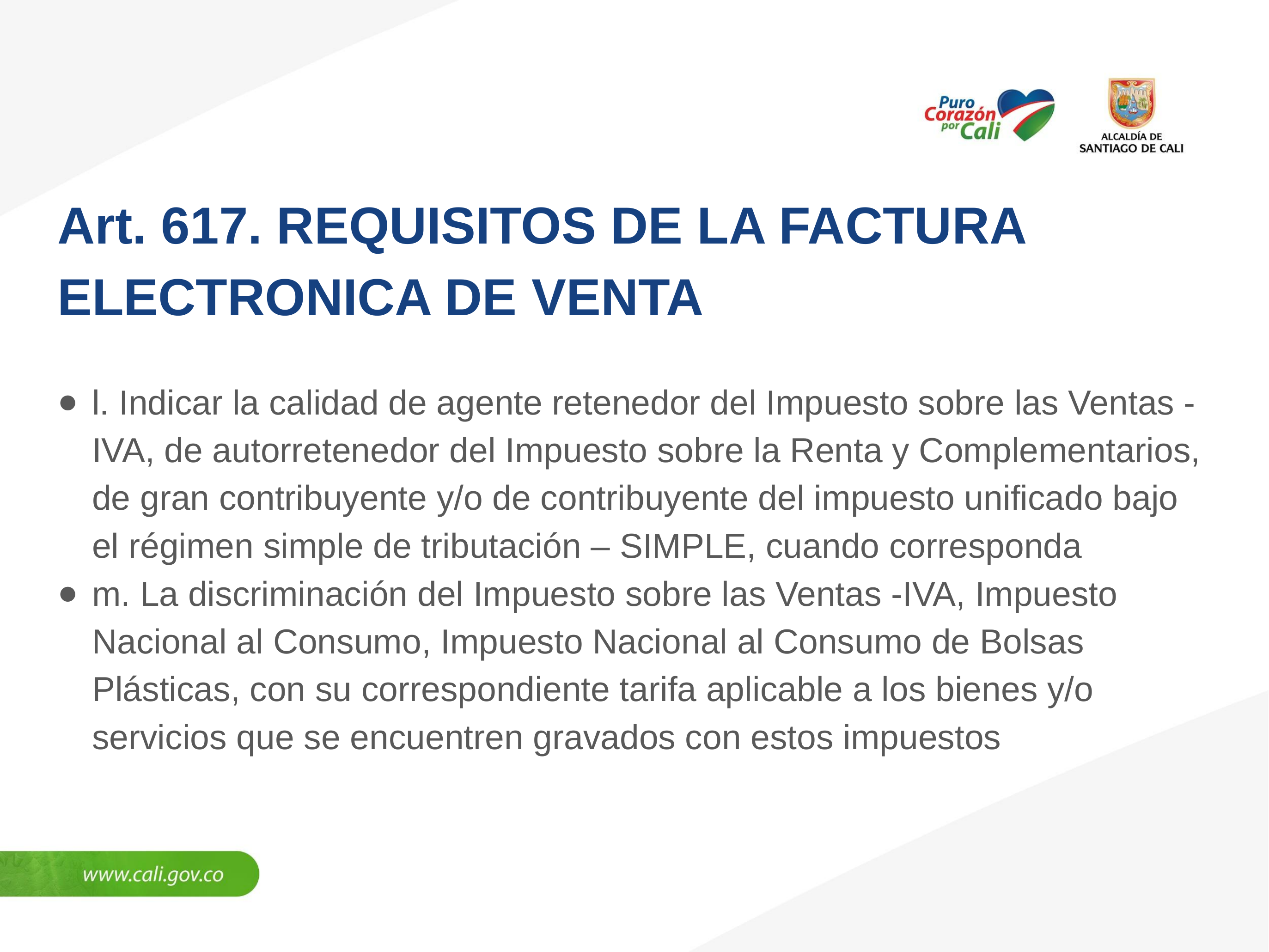

Art. 617. REQUISITOS DE LA FACTURA ELECTRONICA DE VENTA

l. Indicar la calidad de agente retenedor del Impuesto sobre las Ventas -IVA, de autorretenedor del Impuesto sobre la Renta y Complementarios, de gran contribuyente y/o de contribuyente del impuesto unificado bajo el régimen simple de tributación – SIMPLE, cuando corresponda
m. La discriminación del Impuesto sobre las Ventas -IVA, Impuesto Nacional al Consumo, Impuesto Nacional al Consumo de Bolsas Plásticas, con su correspondiente tarifa aplicable a los bienes y/o servicios que se encuentren gravados con estos impuestos